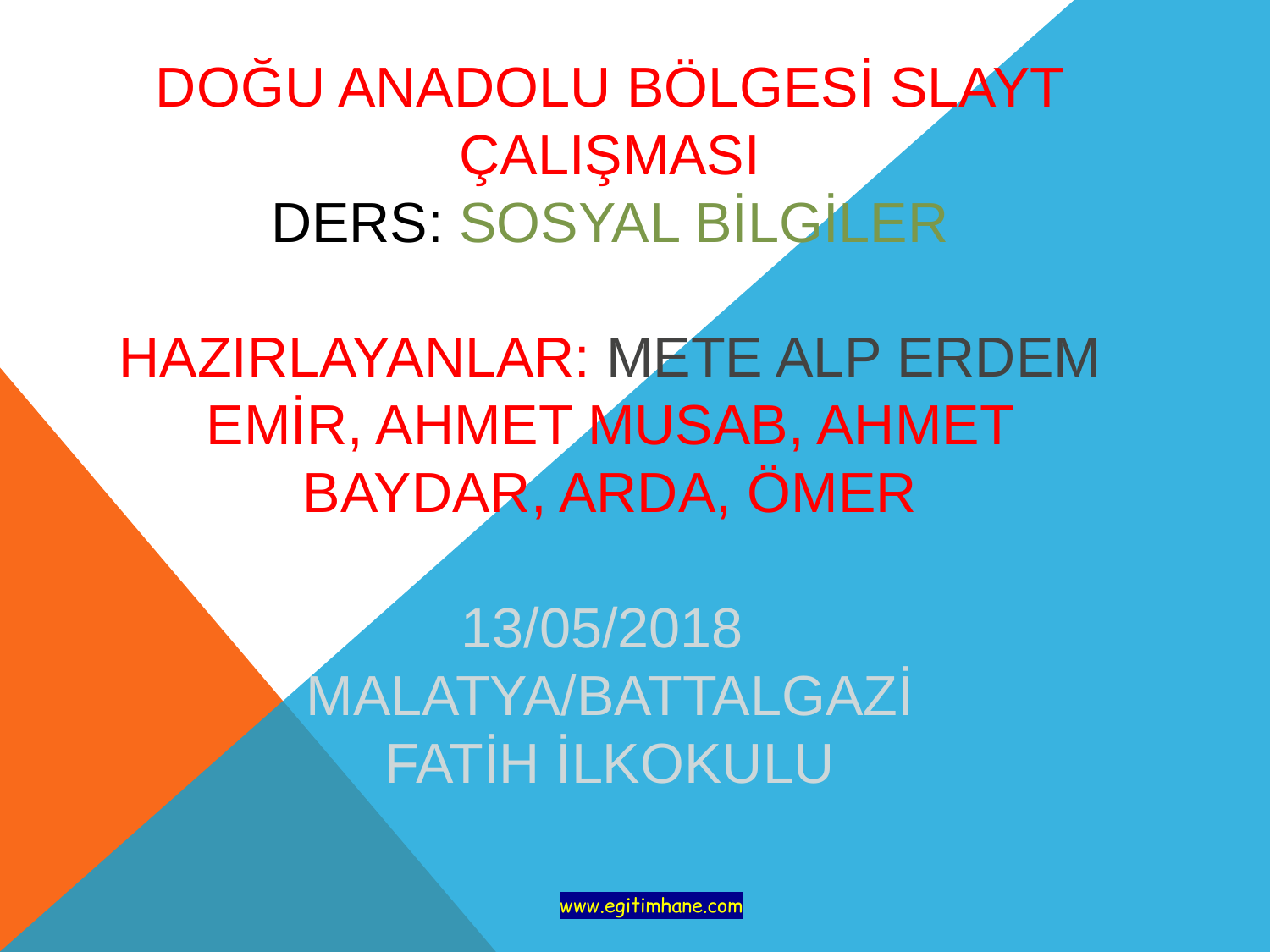

# DOĞU ANADOLU BÖLGESİ SLAYT ÇALIŞMASI Ders: sosyal bilgiler HAZIRLAYANLAR: Mete alp erdem emir, Ahmet musab, Ahmet baydar, arda, ömer 13/05/2018 Malatya/battalgazi fatih İlkokulu
www.egitimhane.com